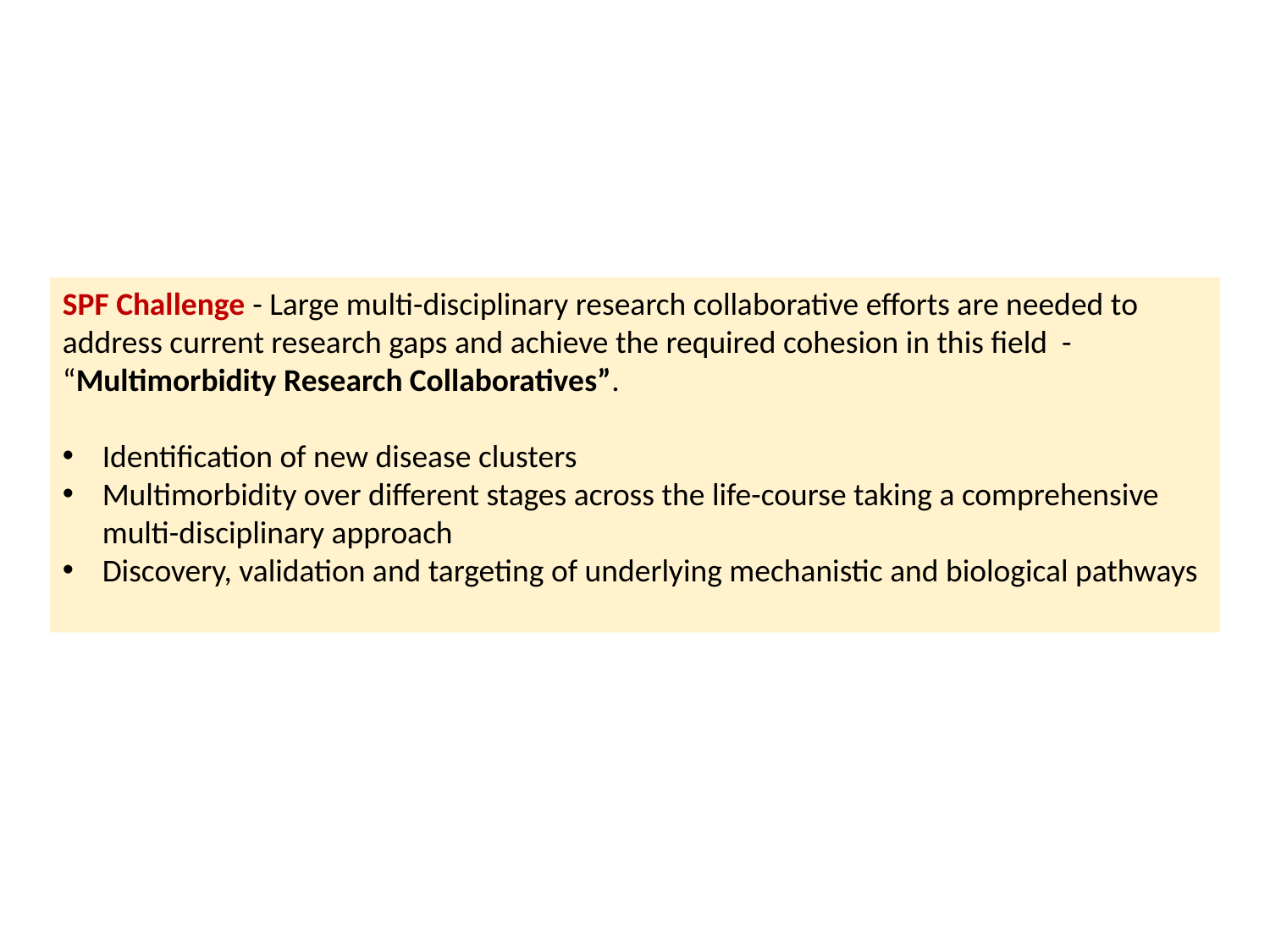

SPF Challenge - Large multi-disciplinary research collaborative efforts are needed to address current research gaps and achieve the required cohesion in this field  - “Multimorbidity Research Collaboratives”.

Identification of new disease clusters
Multimorbidity over different stages across the life-course taking a comprehensive multi-disciplinary approach
Discovery, validation and targeting of underlying mechanistic and biological pathways